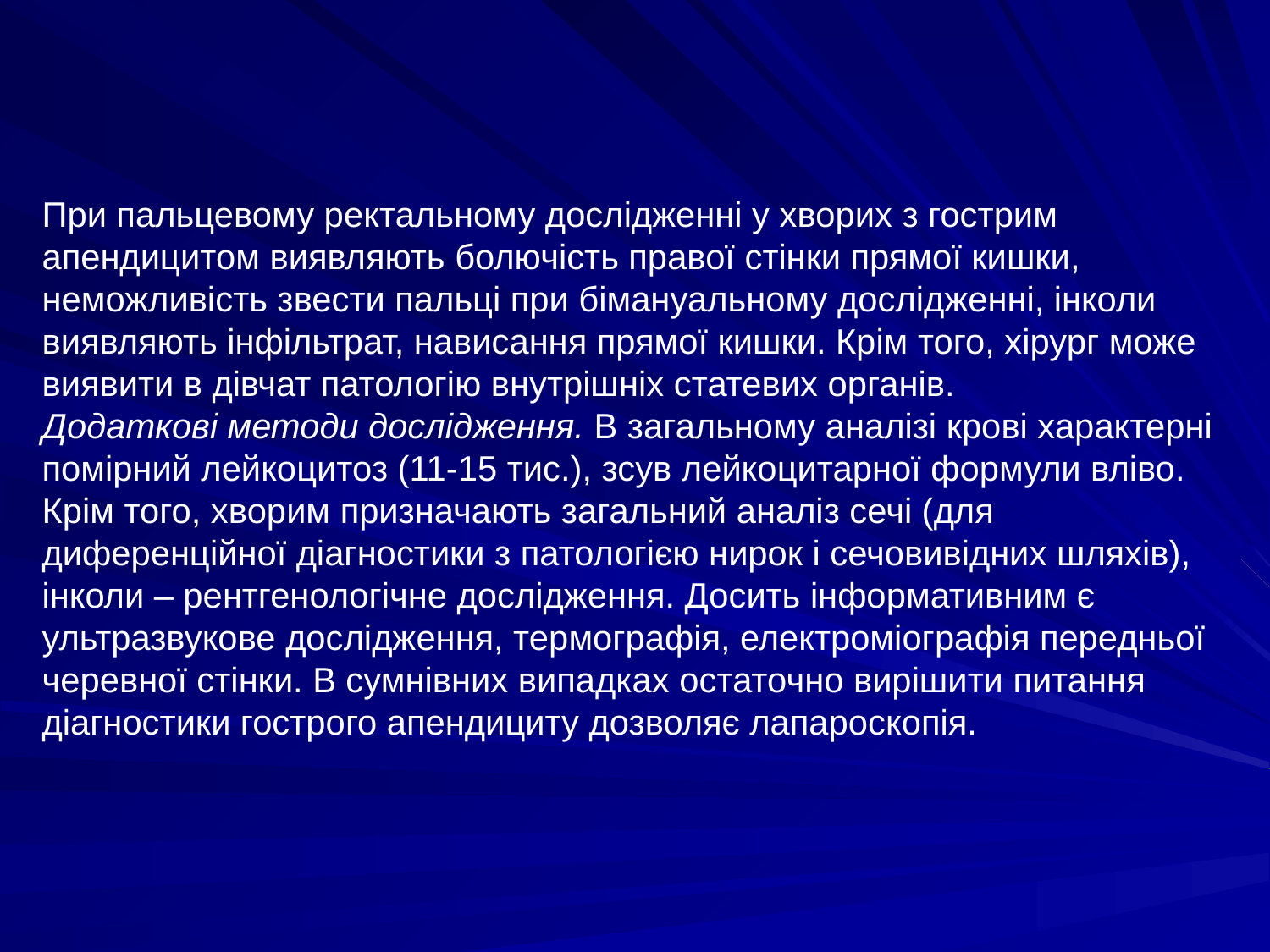

При пальцевому ректальному дослідженні у хворих з гострим апендицитом виявляють болючість правої стінки прямої кишки, неможливість звести пальці при бімануальному дослідженні, інколи виявляють інфільтрат, нависання прямої кишки. Крім того, хірург може виявити в дівчат патологію внутрішніх статевих органів.
Додаткові методи дослідження. В загальному аналізі крові характерні помірний лейкоцитоз (11-15 тис.), зсув лейкоцитарної формули вліво. Крім того, хворим призначають загальний аналіз сечі (для диференційної діагностики з патологією нирок і сечовивідних шляхів), інколи – рентгенологічне дослідження. Досить інформативним є ультразвукове дослідження, термографія, електроміографія передньої черевної стінки. В сумнівних випадках остаточно вирішити питання діагностики гострого апендициту дозволяє лапароскопія.